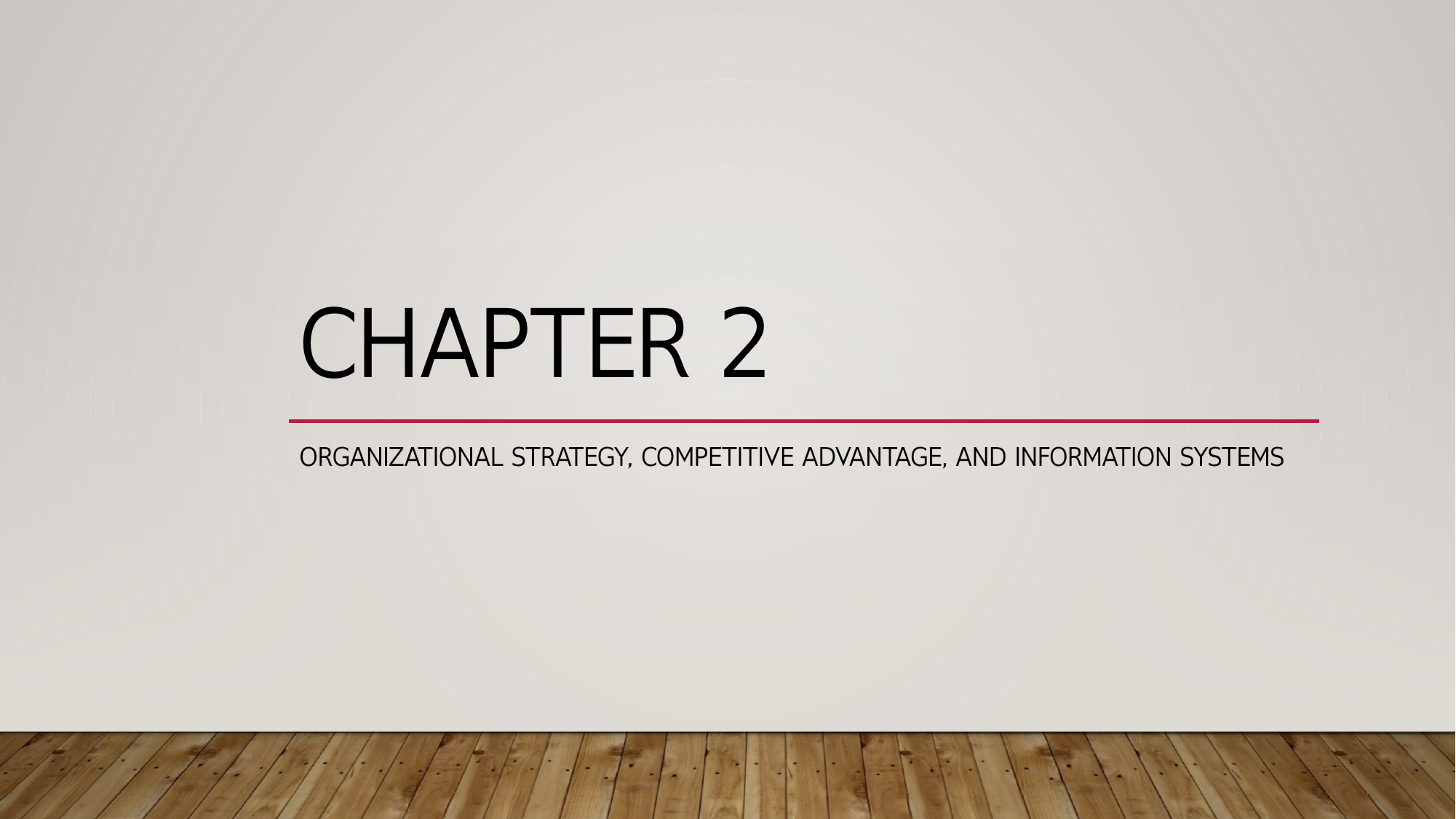

# Chapter 2
Organizational strategy, competitive advantage, and information systems